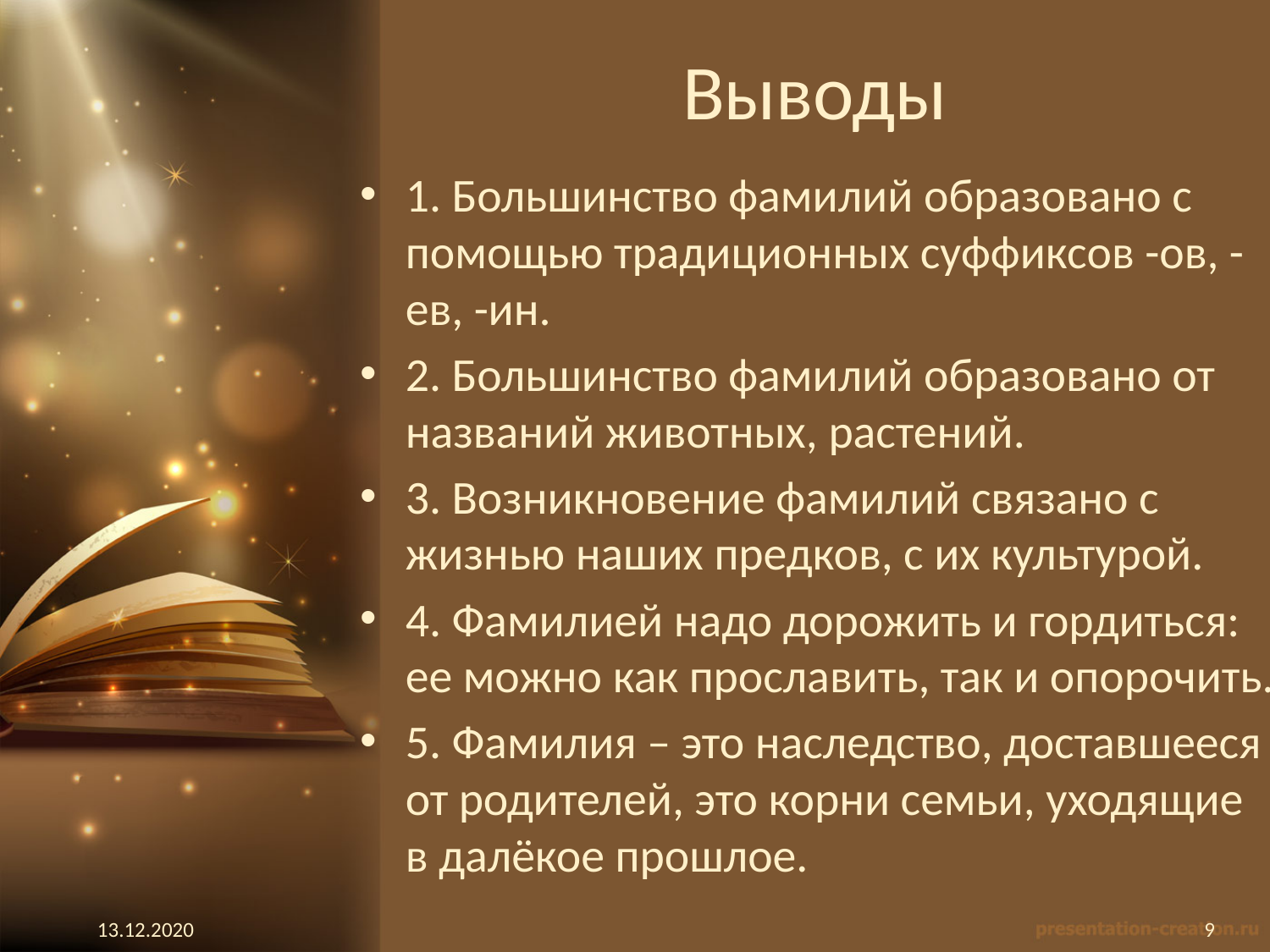

# Выводы
1. Большинство фамилий образовано с помощью традиционных суффиксов -ов, -ев, -ин.
2. Большинство фамилий образовано от названий животных, растений.
3. Возникновение фамилий связано с жизнью наших предков, с их культурой.
4. Фамилией надо дорожить и гордиться: ее можно как прославить, так и опорочить.
5. Фамилия – это наследство, доставшееся от родителей, это корни семьи, уходящие в далёкое прошлое.